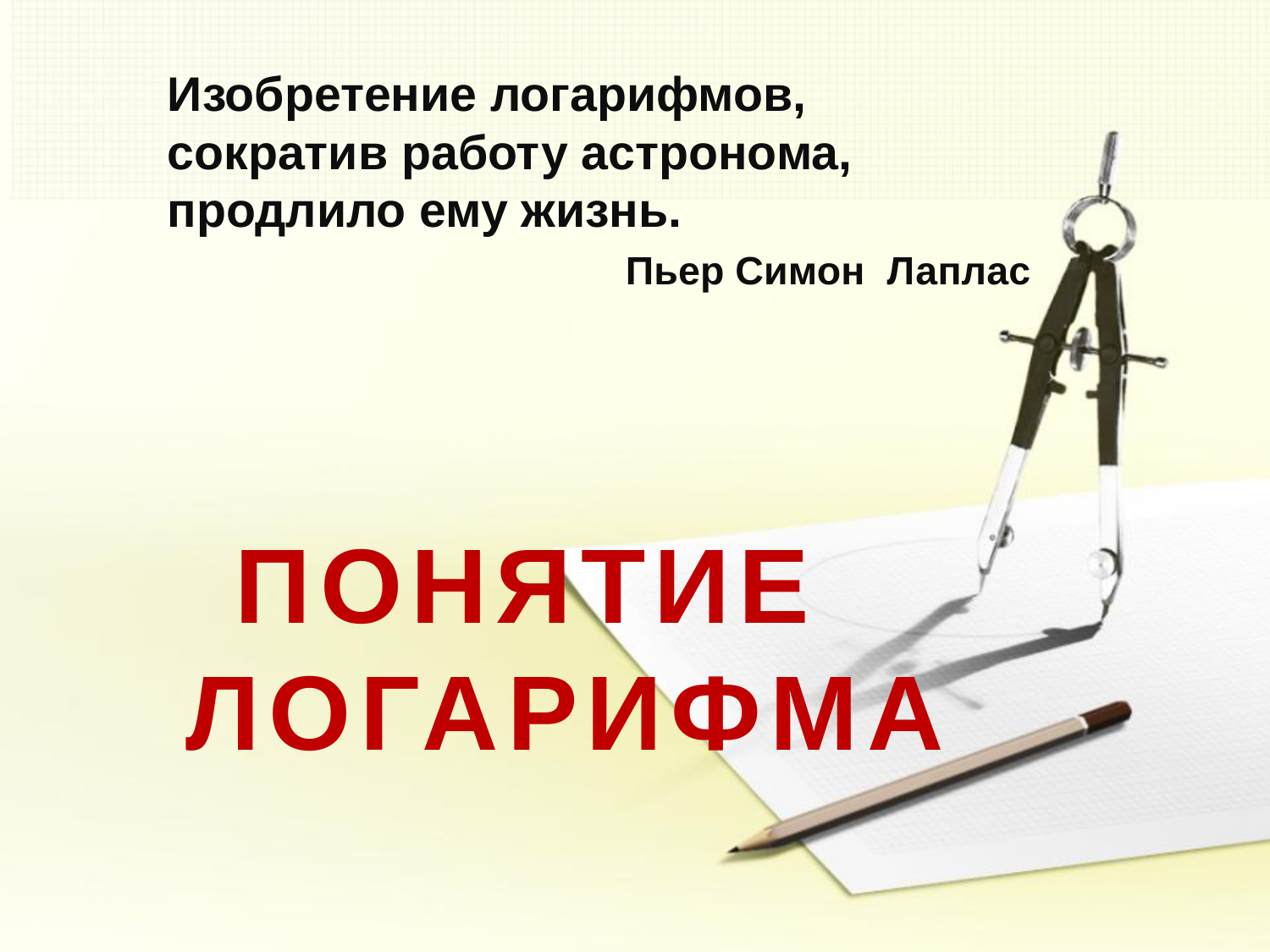

Изобретение логарифмов, сократив работу астронома, продлило ему жизнь.
Пьер Симон  Лаплас
# ПОНЯТИЕ ЛОГАРИФМА